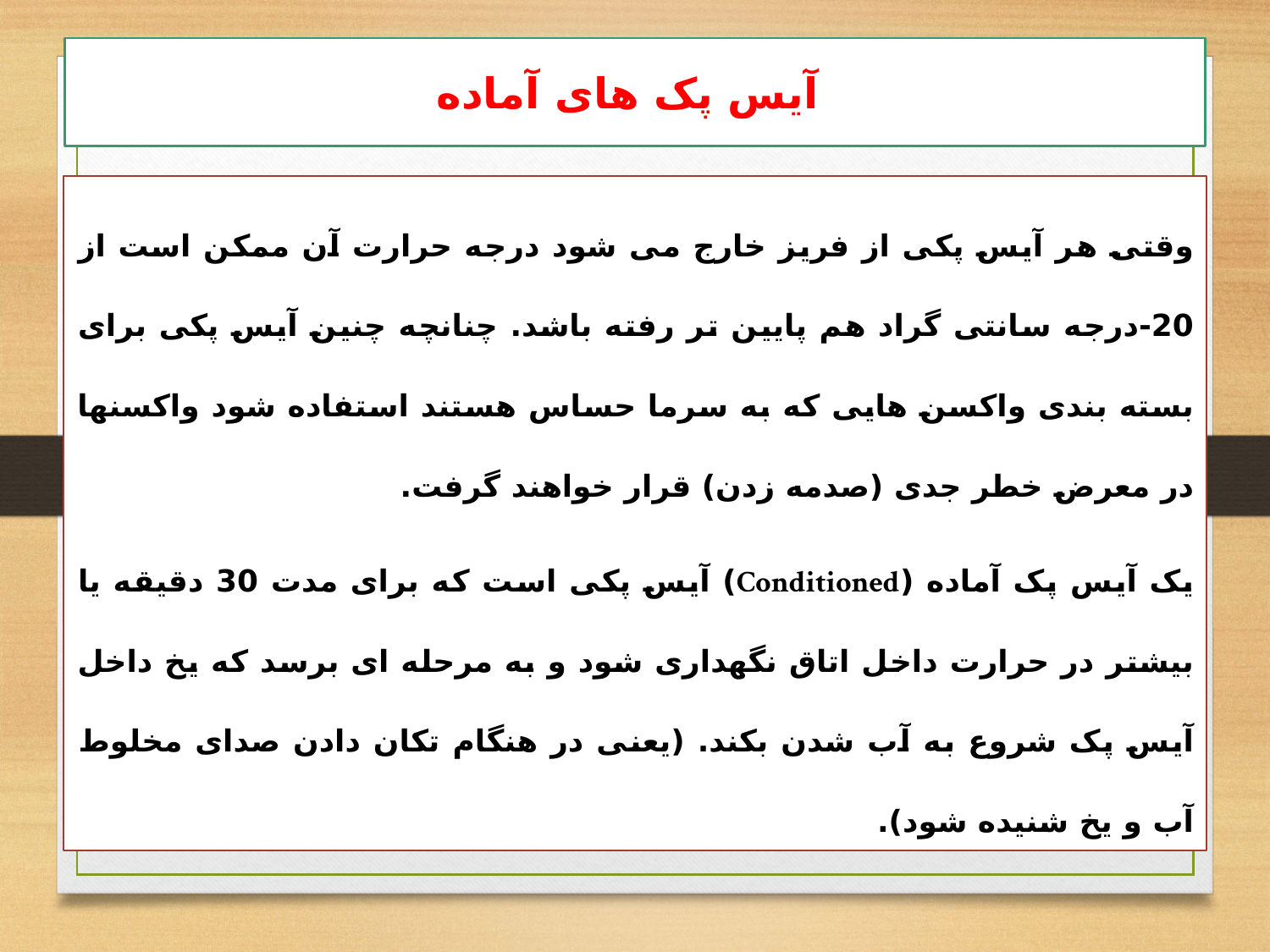

# آیس پک های آماده
وقتی هر آیس پکی از فریز خارج می شود درجه حرارت آن ممکن است از 20-درجه سانتی گراد هم پایین تر رفته باشد. چنانچه چنین آیس پکی برای بسته بندی واکسن هایی که به سرما حساس هستند استفاده شود واکسن­ها در معرض خطر جدی (صدمه زدن) قرار خواهند گرفت.
یک آیس پک آماده (Conditioned) آیس پکی است که برای مدت 30 دقیقه یا بیشتر در حرارت داخل اتاق نگهداری شود و به مرحله ای برسد که یخ داخل آیس پک شروع به آب شدن بکند. (یعنی در هنگام تکان دادن صدای مخلوط آب و یخ شنیده شود).